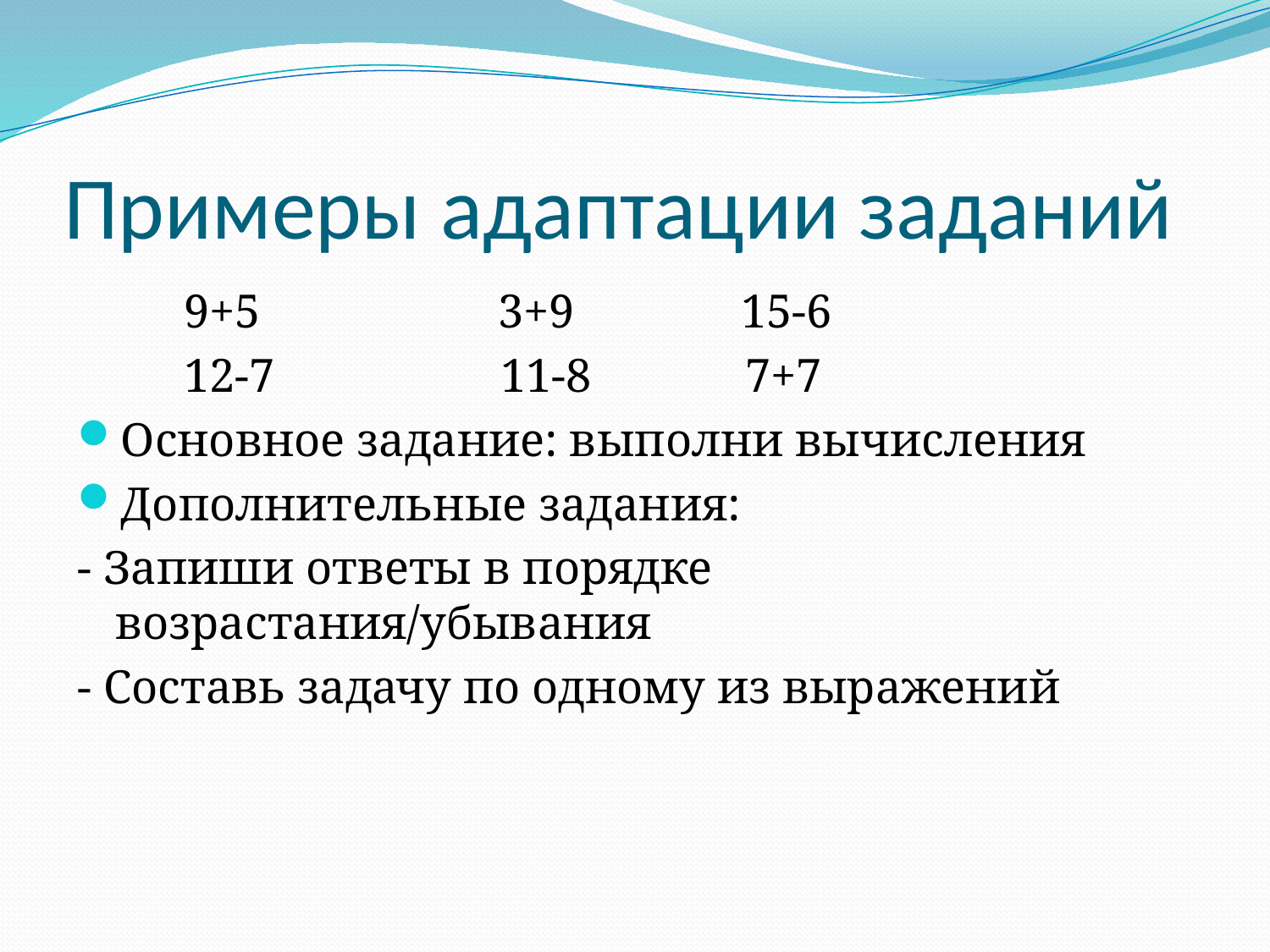

# Примеры адаптации заданий
         9+5                    3+9              15-6
         12-7                   11-8             7+7
Основное задание: выполни вычисления
Дополнительные задания:
- Запиши ответы в порядке возрастания/убывания
- Составь задачу по одному из выражений